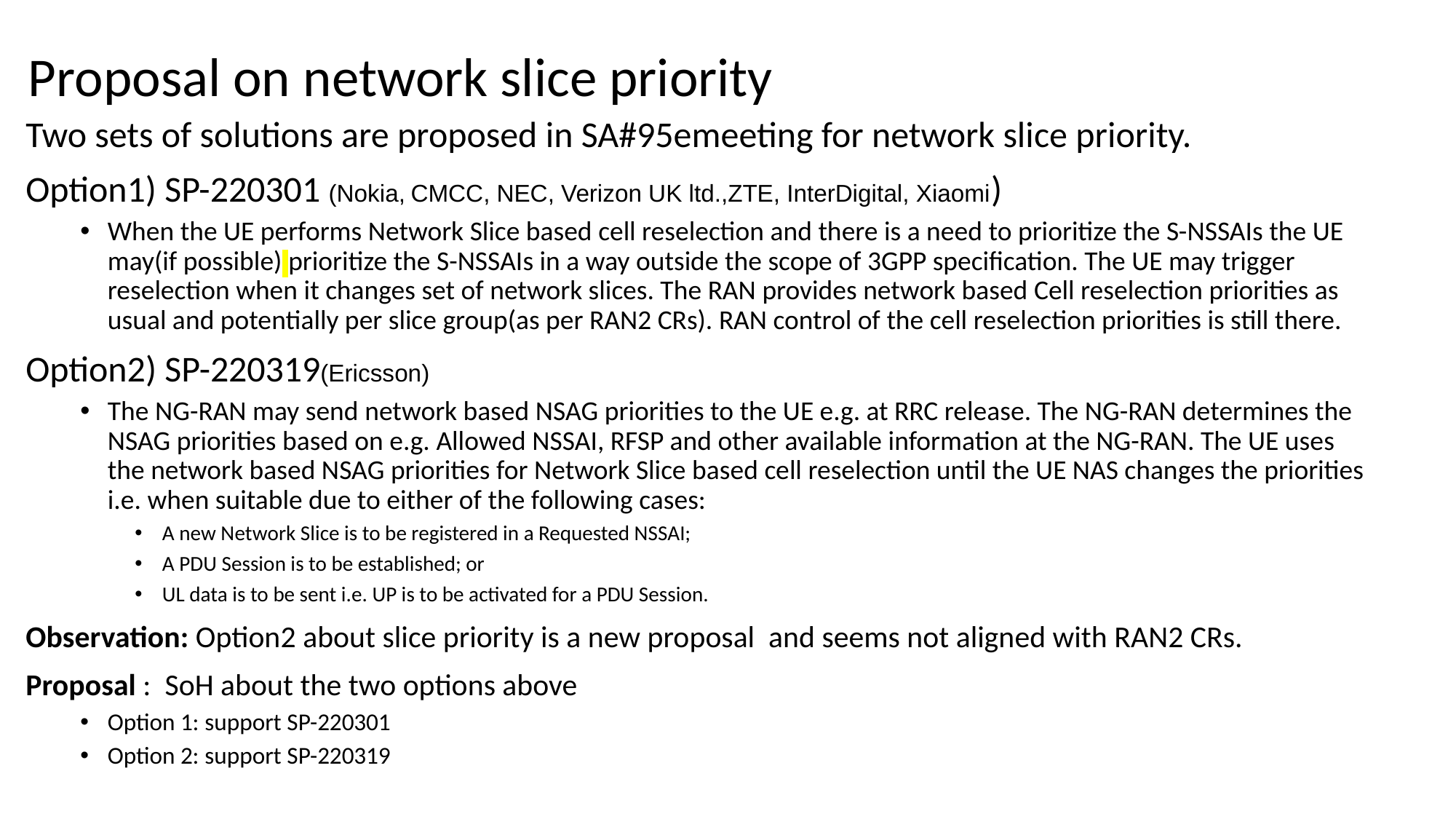

# Proposal on network slice priority
Two sets of solutions are proposed in SA#95emeeting for network slice priority.
Option1) SP-220301 (Nokia, CMCC, NEC, Verizon UK ltd.,ZTE, InterDigital, Xiaomi)
When the UE performs Network Slice based cell reselection and there is a need to prioritize the S-NSSAIs the UE may(if possible) prioritize the S-NSSAIs in a way outside the scope of 3GPP specification. The UE may trigger reselection when it changes set of network slices. The RAN provides network based Cell reselection priorities as usual and potentially per slice group(as per RAN2 CRs). RAN control of the cell reselection priorities is still there.
Option2) SP-220319(Ericsson)
The NG-RAN may send network based NSAG priorities to the UE e.g. at RRC release. The NG-RAN determines the NSAG priorities based on e.g. Allowed NSSAI, RFSP and other available information at the NG-RAN. The UE uses the network based NSAG priorities for Network Slice based cell reselection until the UE NAS changes the priorities i.e. when suitable due to either of the following cases:
A new Network Slice is to be registered in a Requested NSSAI;
A PDU Session is to be established; or
UL data is to be sent i.e. UP is to be activated for a PDU Session.
Observation: Option2 about slice priority is a new proposal  and seems not aligned with RAN2 CRs.
Proposal :  SoH about the two options above
Option 1: support SP-220301
Option 2: support SP-220319